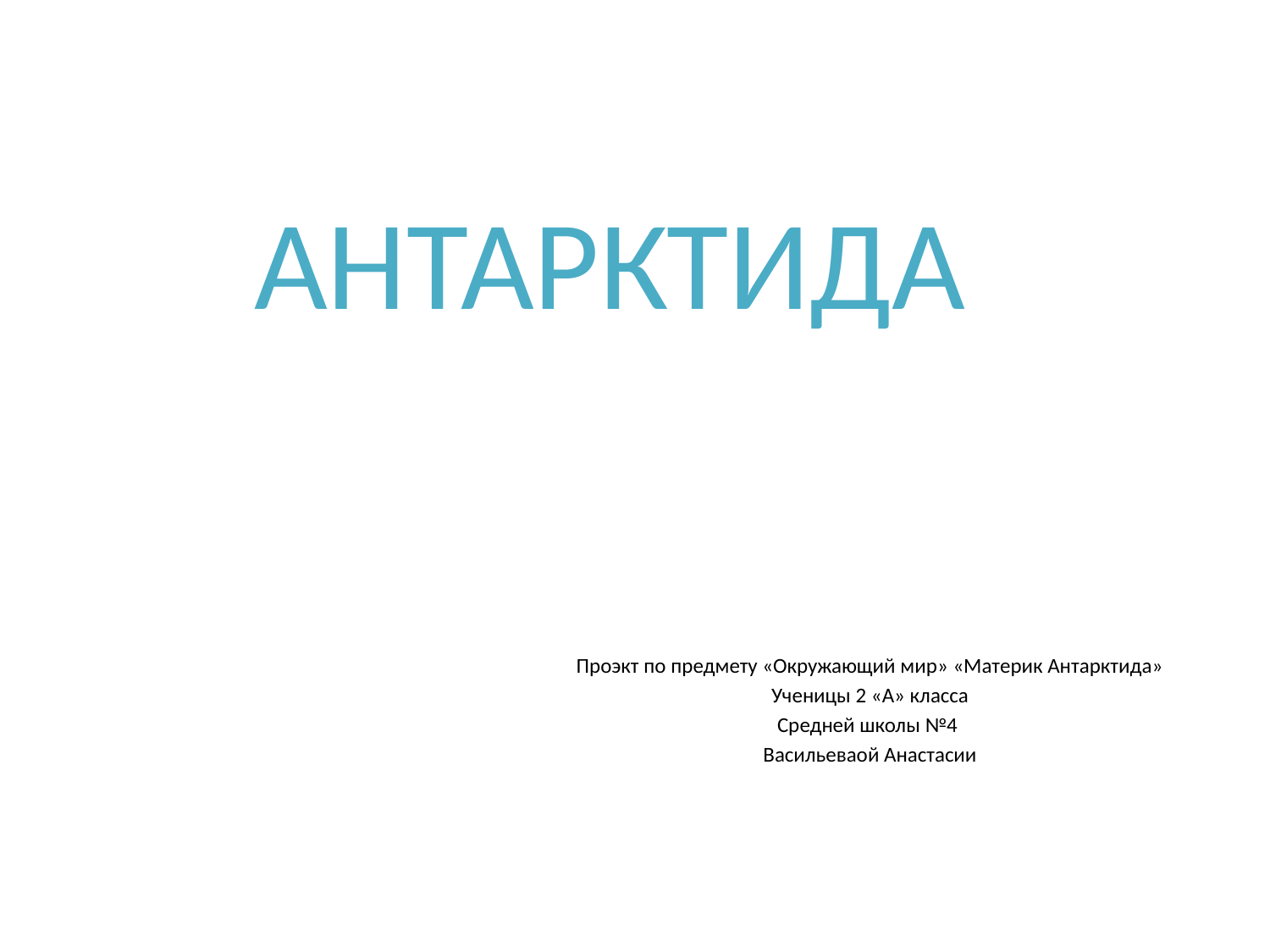

АНТАРКТИДА
Проэкт по предмету «Окружающий мир» «Материк Антарктида»
Ученицы 2 «А» класса
Средней школы №4
Васильеваой Анастасии